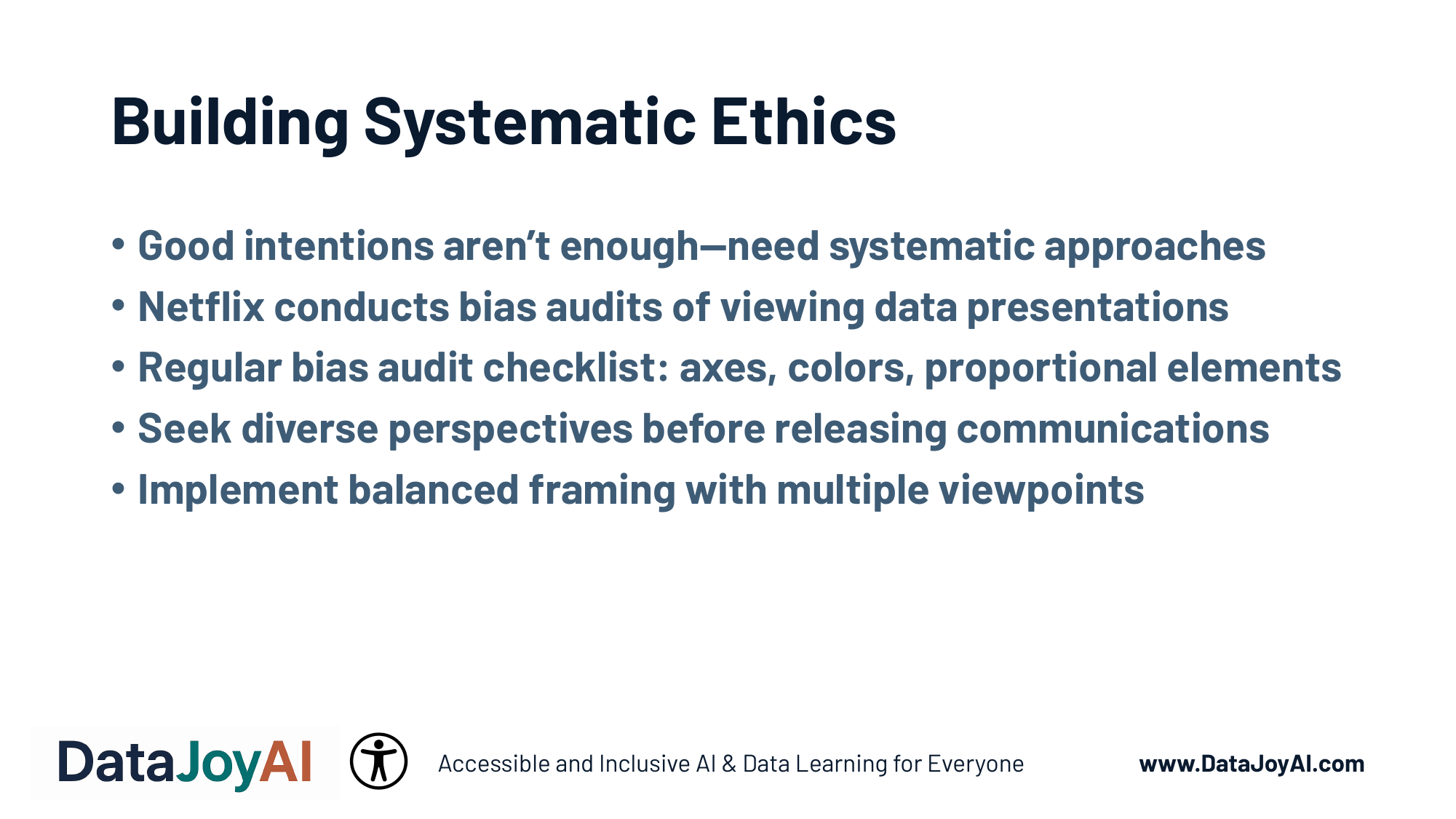

# Building Systematic Ethics
Good intentions aren’t enough—need systematic approaches
Netflix conducts bias audits of viewing data presentations
Regular bias audit checklist: axes, colors, proportional elements
Seek diverse perspectives before releasing communications
Implement balanced framing with multiple viewpoints